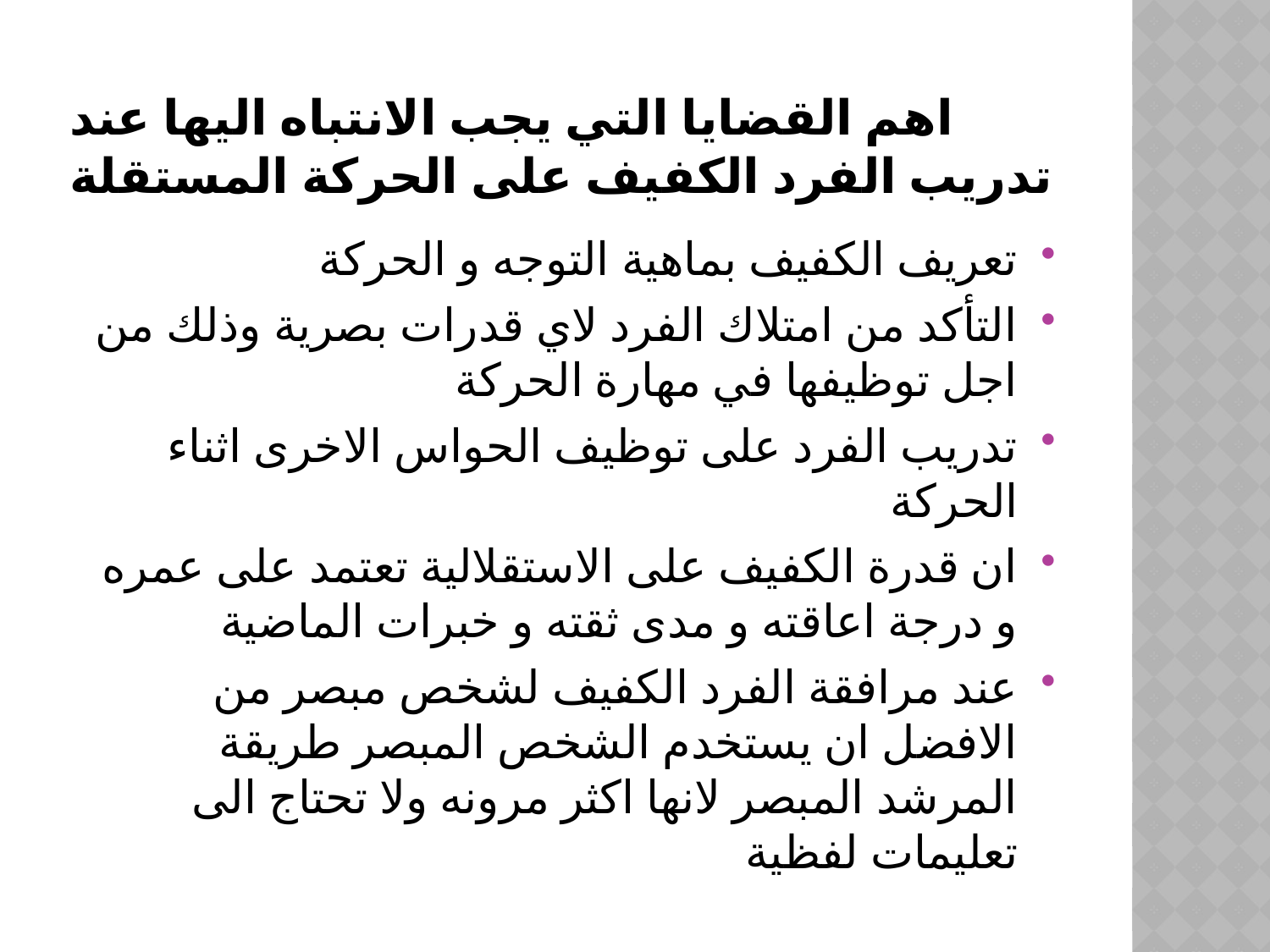

# اهم القضايا التي يجب الانتباه اليها عند تدريب الفرد الكفيف على الحركة المستقلة
تعريف الكفيف بماهية التوجه و الحركة
التأكد من امتلاك الفرد لاي قدرات بصرية وذلك من اجل توظيفها في مهارة الحركة
تدريب الفرد على توظيف الحواس الاخرى اثناء الحركة
ان قدرة الكفيف على الاستقلالية تعتمد على عمره و درجة اعاقته و مدى ثقته و خبرات الماضية
عند مرافقة الفرد الكفيف لشخص مبصر من الافضل ان يستخدم الشخص المبصر طريقة المرشد المبصر لانها اكثر مرونه ولا تحتاج الى تعليمات لفظية